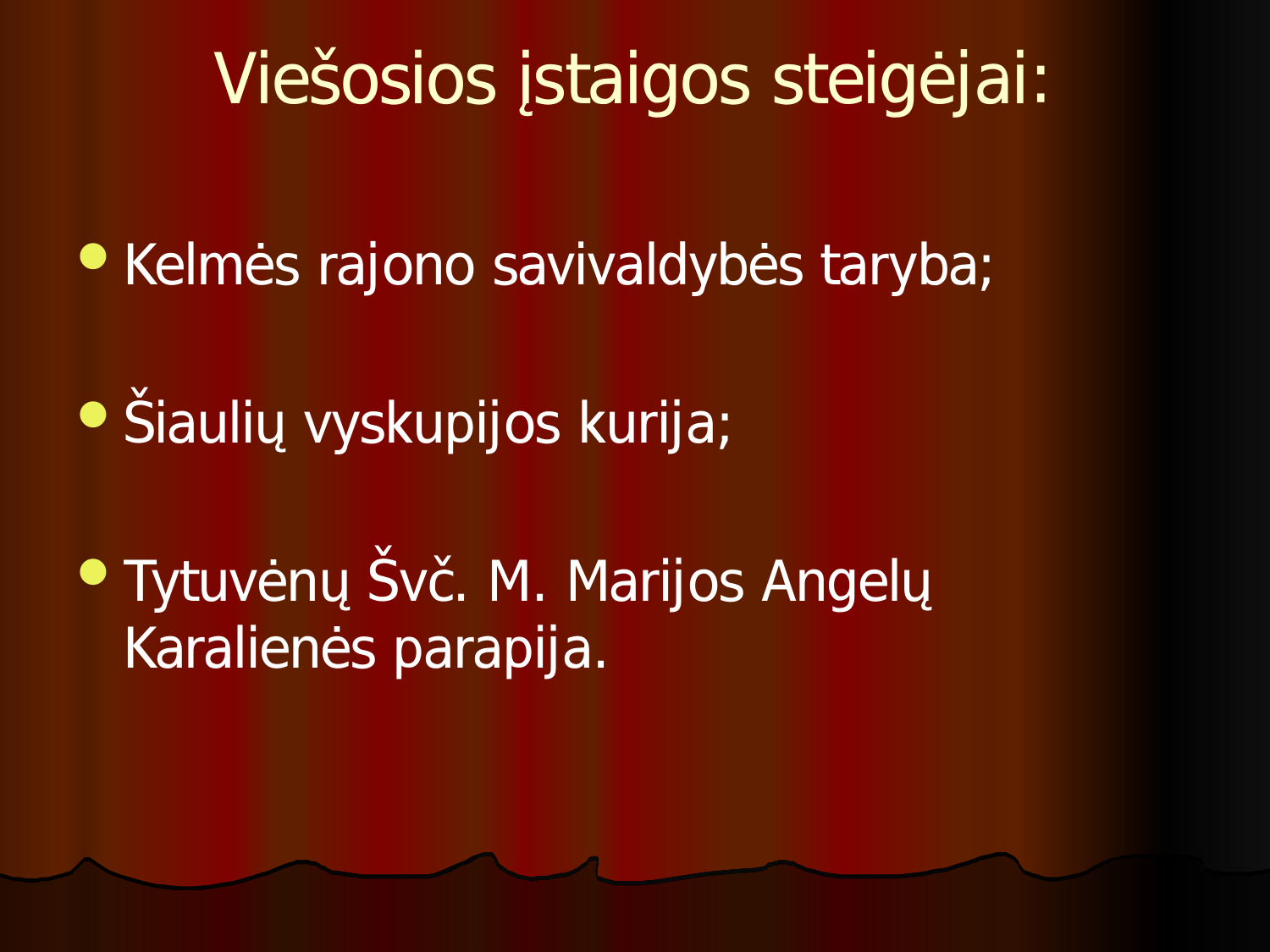

# Viešosios įstaigos steigėjai:
Kelmės rajono savivaldybės taryba;

Šiaulių vyskupijos kurija;

Tytuvėnų Švč. M. Marijos Angelų Karalienės parapija.